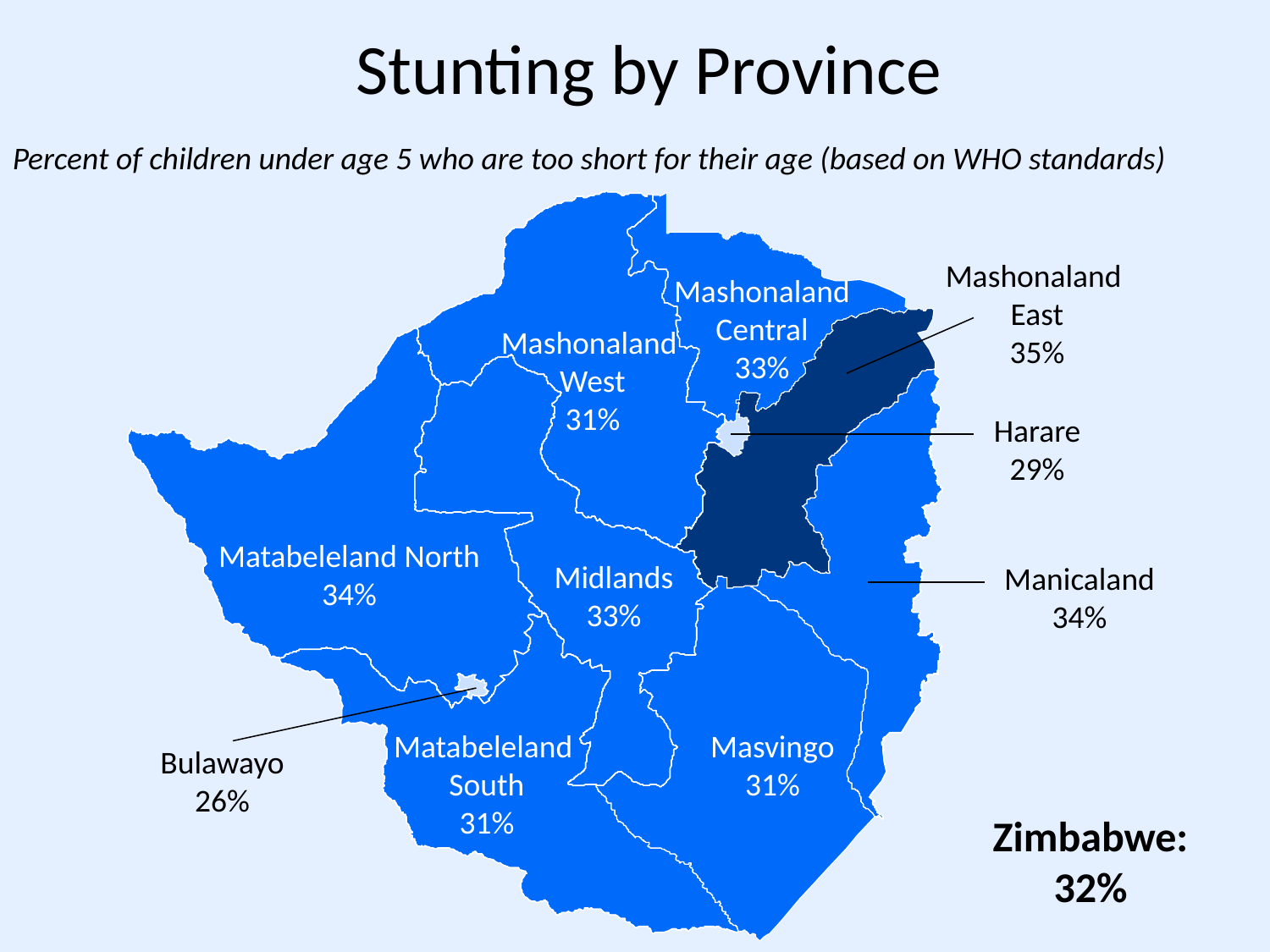

Stunting by Province
Percent of children under age 5 who are too short for their age (based on WHO standards)

Mashonaland
East
35%
Mashonaland Central
33%

Mashonaland
West
31%

Harare
29%

Matabeleland North
34%
Midlands
33%
Manicaland
34%

Matabeleland
South
31%
Masvingo
31%
Bulawayo
26%
Zimbabwe:
32%